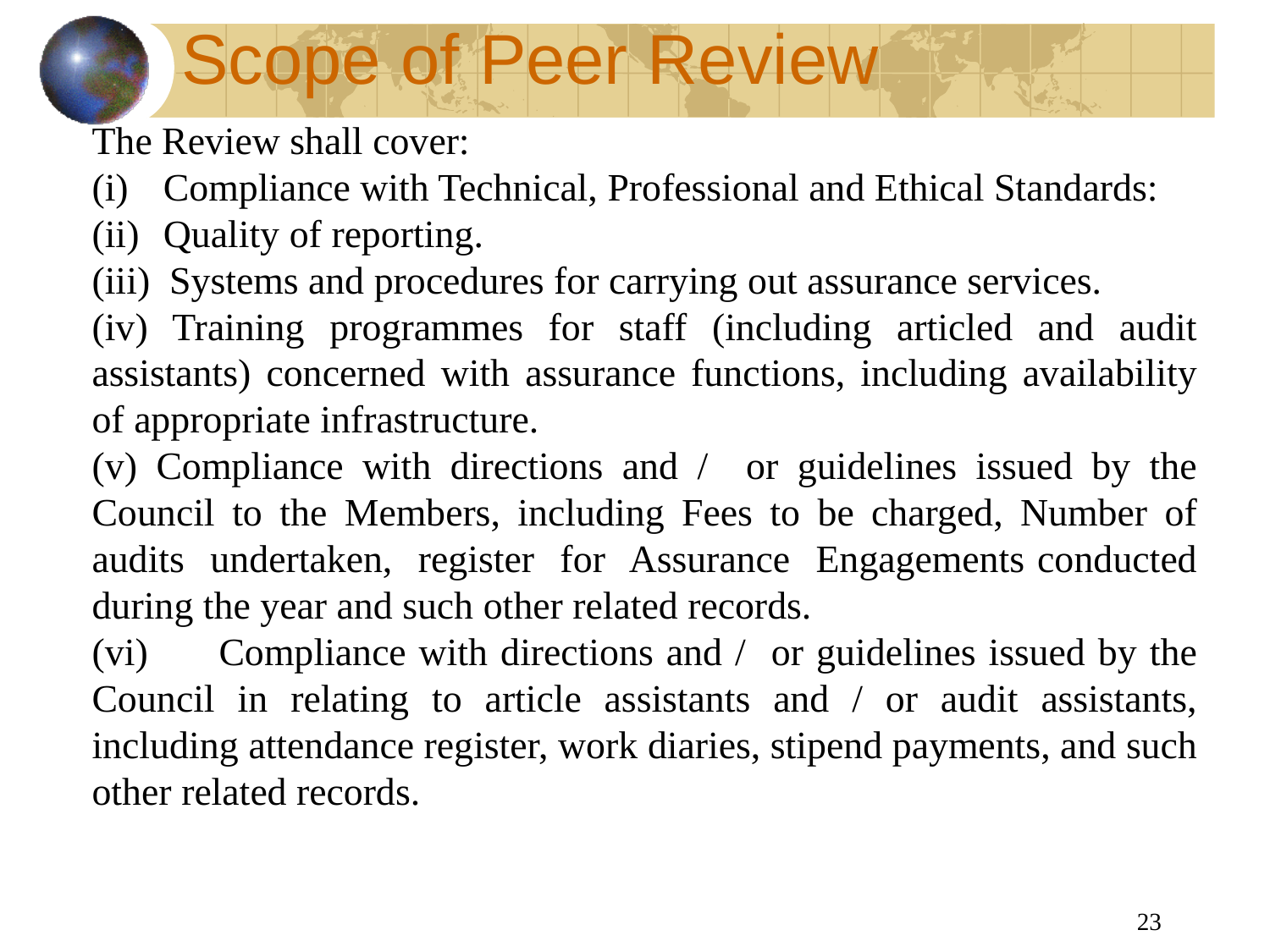

# Scope of Peer Review
The Review shall cover:
Compliance with Technical, Professional and Ethical Standards:
Quality of reporting.
(iii)  Systems and procedures for carrying out assurance services.
(iv)  Training  programmes  for  staff  (including  articled  and  audit assistants) concerned with assurance functions, including availability of appropriate infrastructure.
(v) Compliance with directions and /  or guidelines issued by the Council to the Members, including Fees to be charged, Number of audits  undertaken,  register  for  Assurance  Engagements conducted during the year and such other related records.
(vi)	Compliance with directions and /  or guidelines issued by the Council in relating to article assistants and / or audit assistants, including attendance register, work diaries, stipend payments, and such other related records.

23